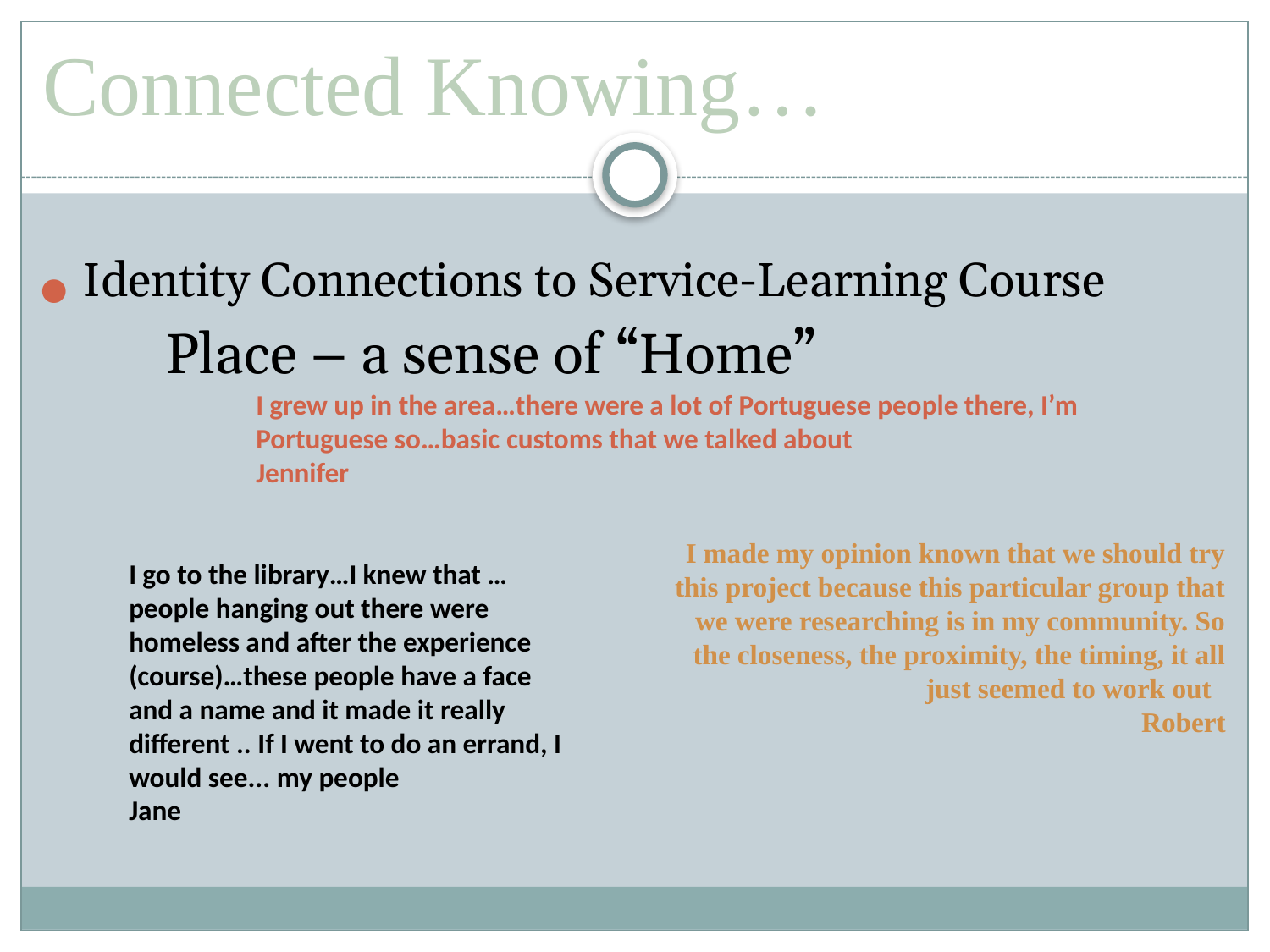

Identity Connections to Service-Learning Course
Place – a sense of “Home”
Connected Knowing…
I grew up in the area…there were a lot of Portuguese people there, I’m Portuguese so…basic customs that we talked about
Jennifer
I made my opinion known that we should try this project because this particular group that we were researching is in my community. So the closeness, the proximity, the timing, it all just seemed to work out
Robert
I go to the library…I knew that …people hanging out there were homeless and after the experience (course)…these people have a face and a name and it made it really different .. If I went to do an errand, I would see... my people
Jane